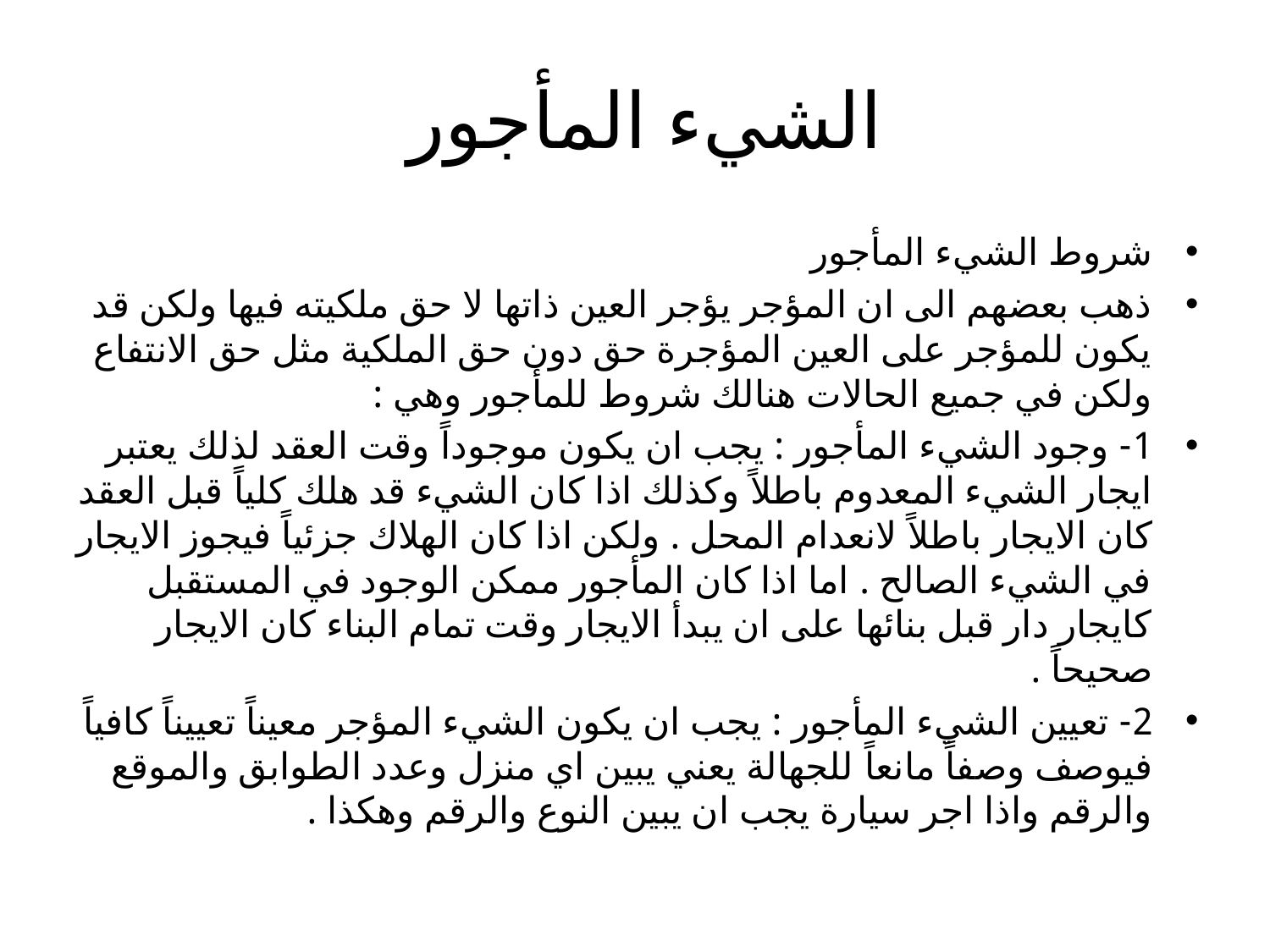

# الشيء المأجور
شروط الشيء المأجور
ذهب بعضهم الى ان المؤجر يؤجر العين ذاتها لا حق ملكيته فيها ولكن قد يكون للمؤجر على العين المؤجرة حق دون حق الملكية مثل حق الانتفاع ولكن في جميع الحالات هنالك شروط للمأجور وهي :
1- وجود الشيء المأجور : يجب ان يكون موجوداً وقت العقد لذلك يعتبر ايجار الشيء المعدوم باطلاً وكذلك اذا كان الشيء قد هلك كلياً قبل العقد كان الايجار باطلاً لانعدام المحل . ولكن اذا كان الهلاك جزئياً فيجوز الايجار في الشيء الصالح . اما اذا كان المأجور ممكن الوجود في المستقبل كايجار دار قبل بنائها على ان يبدأ الايجار وقت تمام البناء كان الايجار صحيحاً .
2- تعيين الشيء المأجور : يجب ان يكون الشيء المؤجر معيناً تعييناً كافياً فيوصف وصفاً مانعاً للجهالة يعني يبين اي منزل وعدد الطوابق والموقع والرقم واذا اجر سيارة يجب ان يبين النوع والرقم وهكذا .